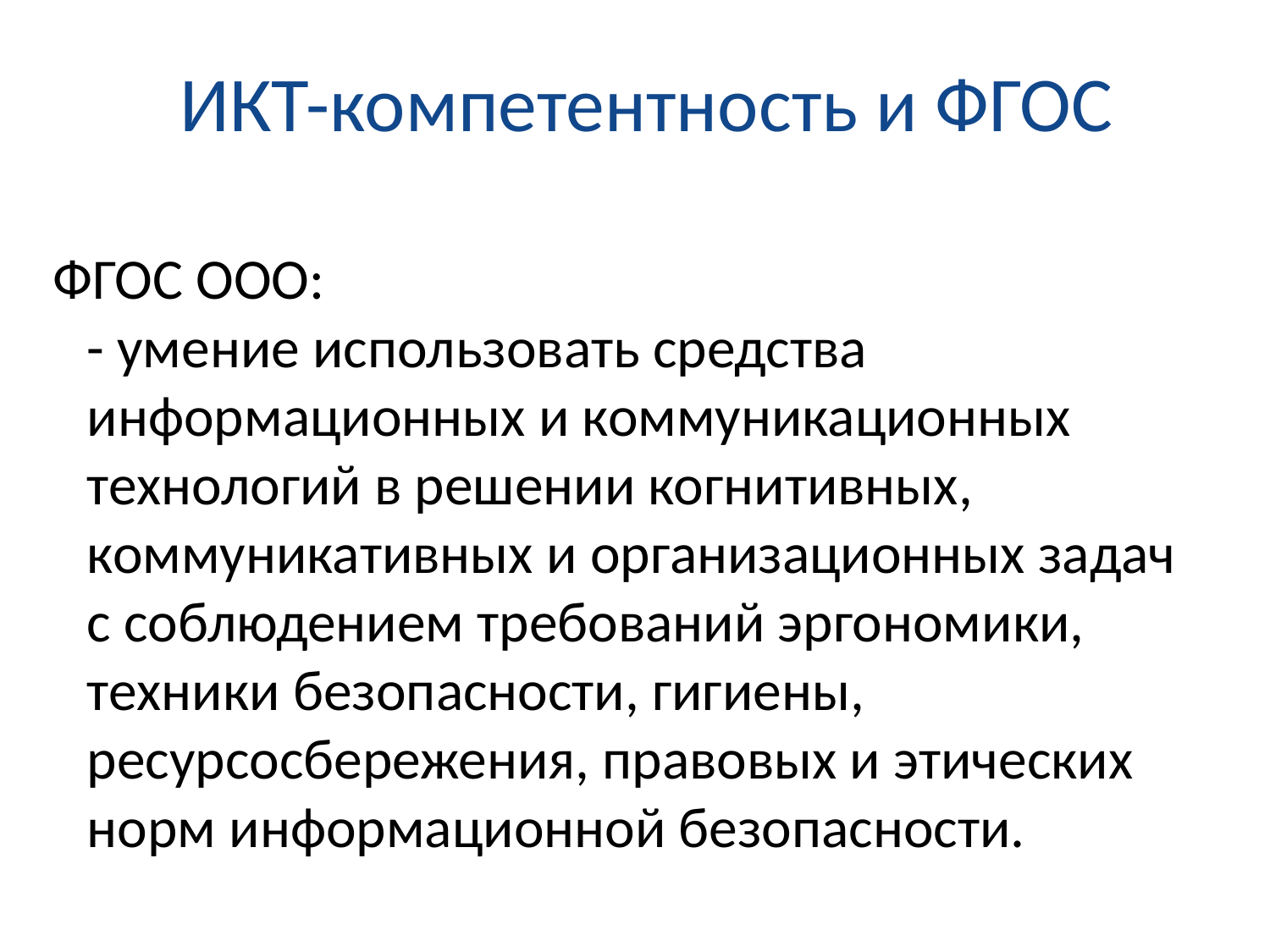

# ИКТ-компетентность и ФГОС
ФГОС ООО:
- умение использовать средства информационных и коммуникационных технологий в решении когнитивных, коммуникативных и организационных задач с соблюдением требований эргономики, техники безопасности, гигиены, ресурсосбережения, правовых и этических норм информационной безопасности.